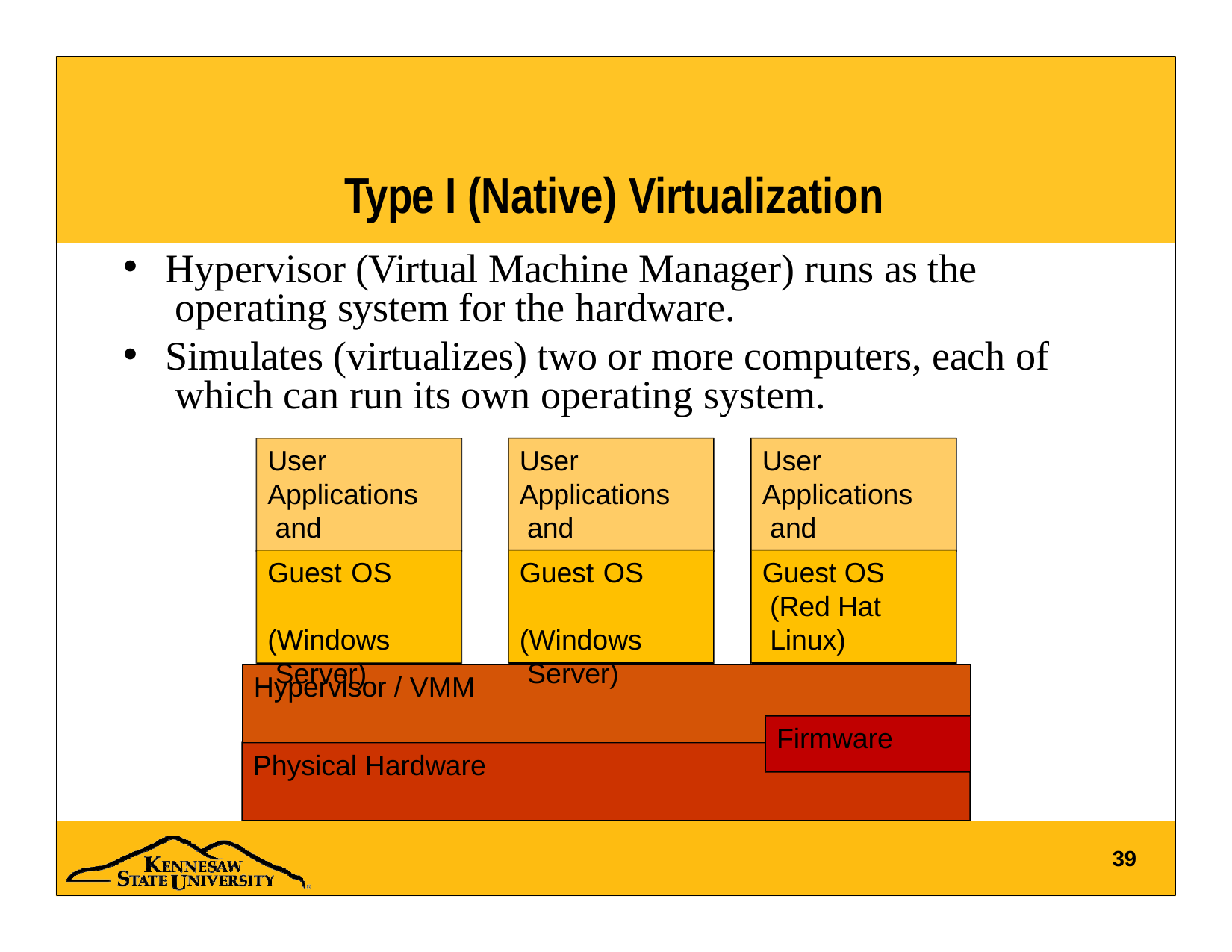

# Type I (Native) Virtualization
Hypervisor (Virtual Machine Manager) runs as the  operating system for the hardware.
Simulates (virtualizes) two or more computers, each of  which can run its own operating system.

User  Applications  and Utilities
User  Applications  and Utilities
User  Applications  and Utilities

Guest OS  (Windows  Server)
Guest OS  (Red Hat  Linux)
Guest OS  (Windows  Server)

Hypervisor / VMM

Firmware

Physical Hardware

39